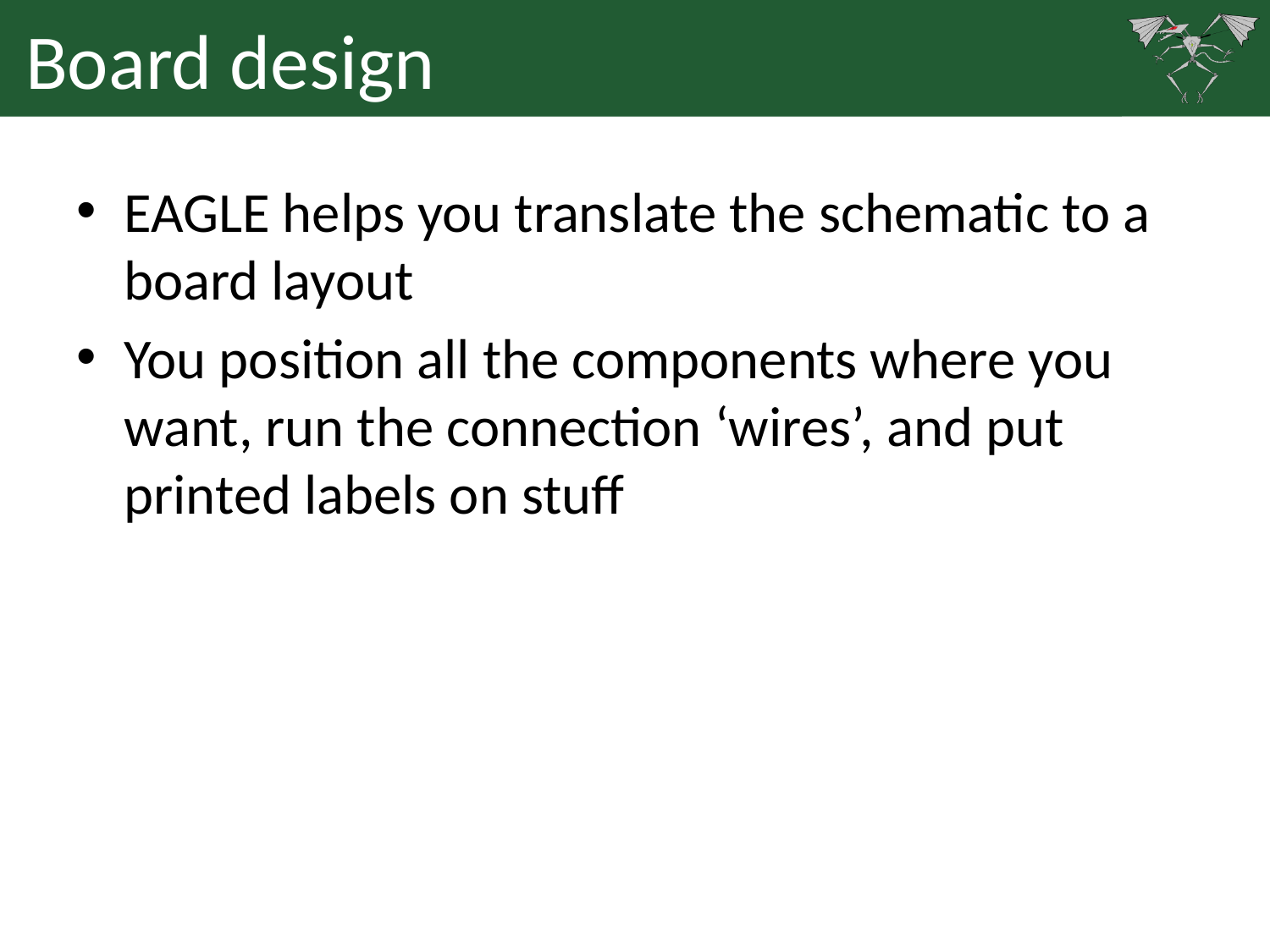

# Board design
EAGLE helps you translate the schematic to a board layout
You position all the components where you want, run the connection ‘wires’, and put printed labels on stuff